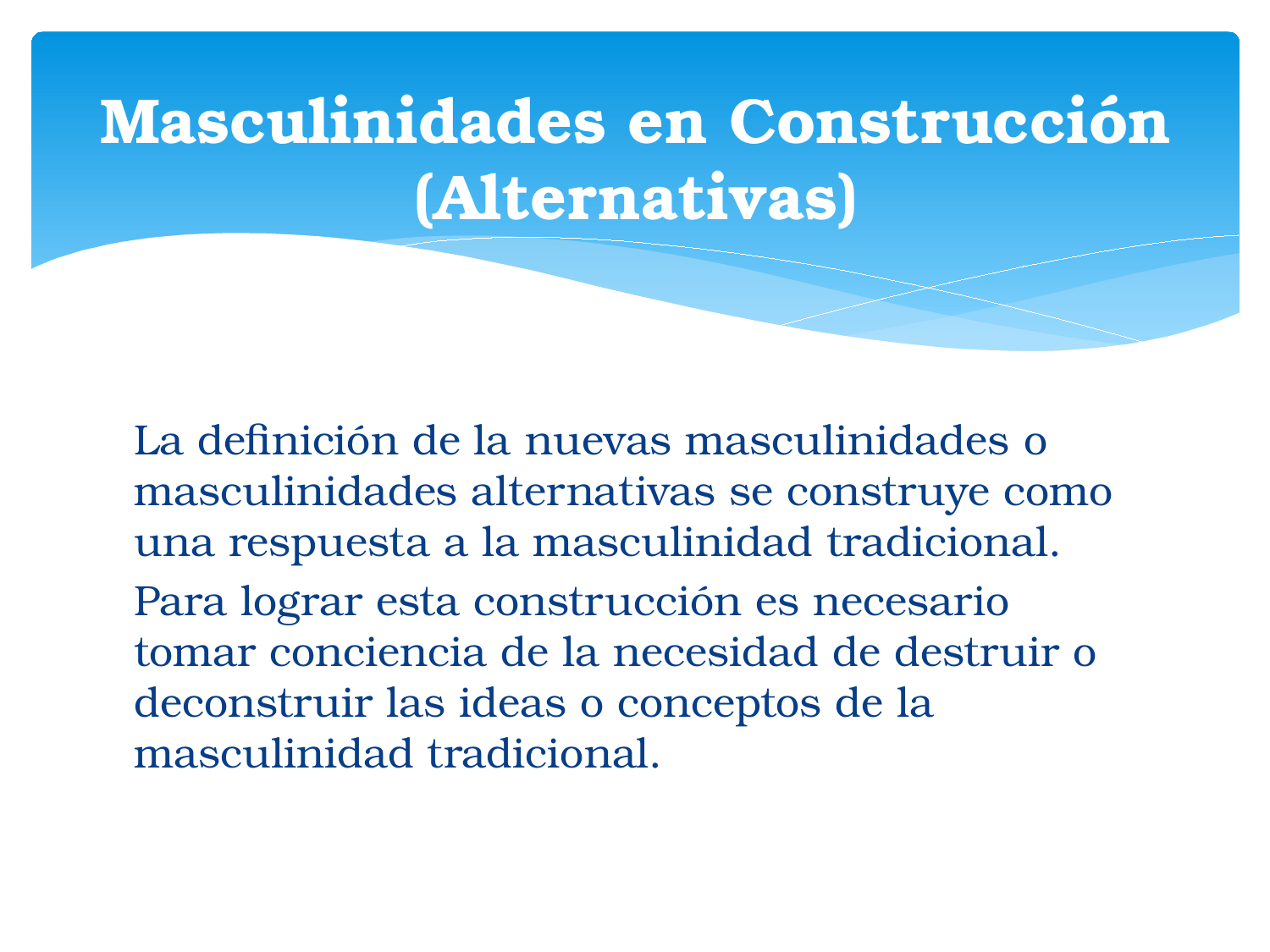

# Masculinidades en Construcción (Alternativas)
La definición de la nuevas masculinidades o masculinidades alternativas se construye como una respuesta a la masculinidad tradicional.
Para lograr esta construcción es necesario tomar conciencia de la necesidad de destruir o deconstruir las ideas o conceptos de la masculinidad tradicional.